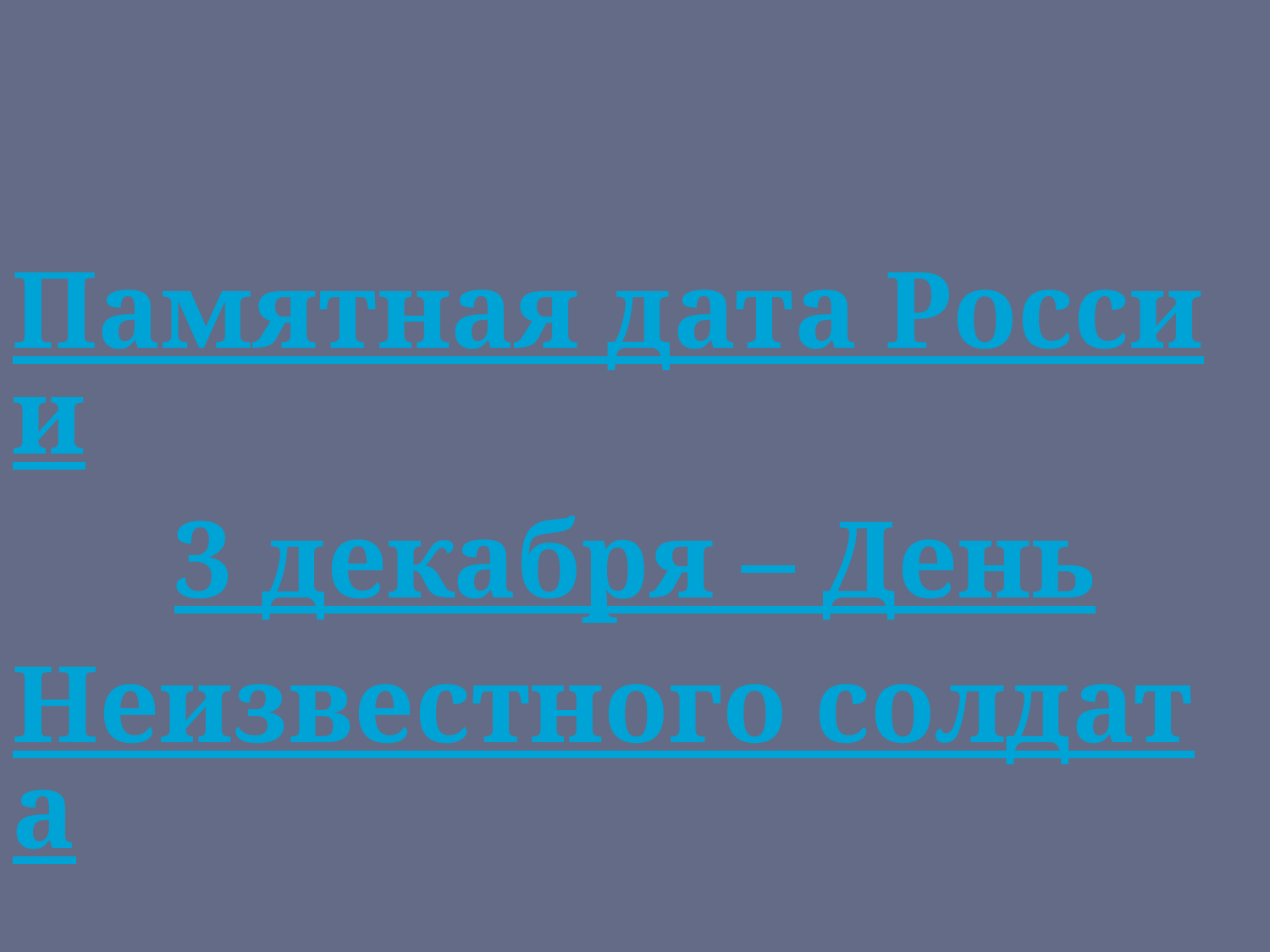

Памятная дата России
3 декабря – День
Неизвестного солдата